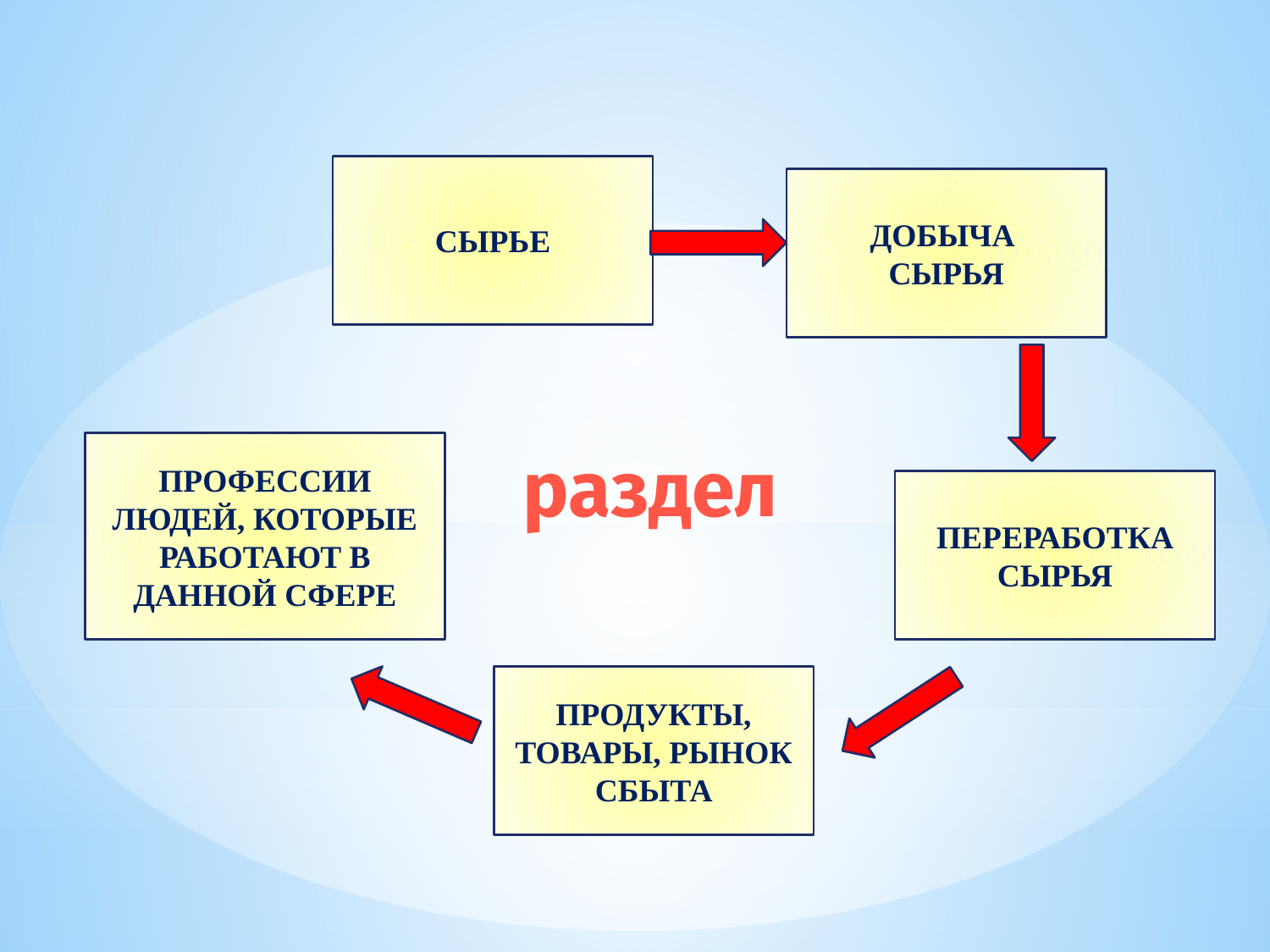

СЫРЬЕ
ДОБЫЧА
СЫРЬЯ

ПРОФЕССИИ ЛЮДЕЙ, КОТОРЫЕ РАБОТАЮТ В ДАННОЙ СФЕРЕ
раздел
ПЕРЕРАБОТКА
СЫРЬЯ
ПРОДУКТЫ, ТОВАРЫ, РЫНОК СБЫТА